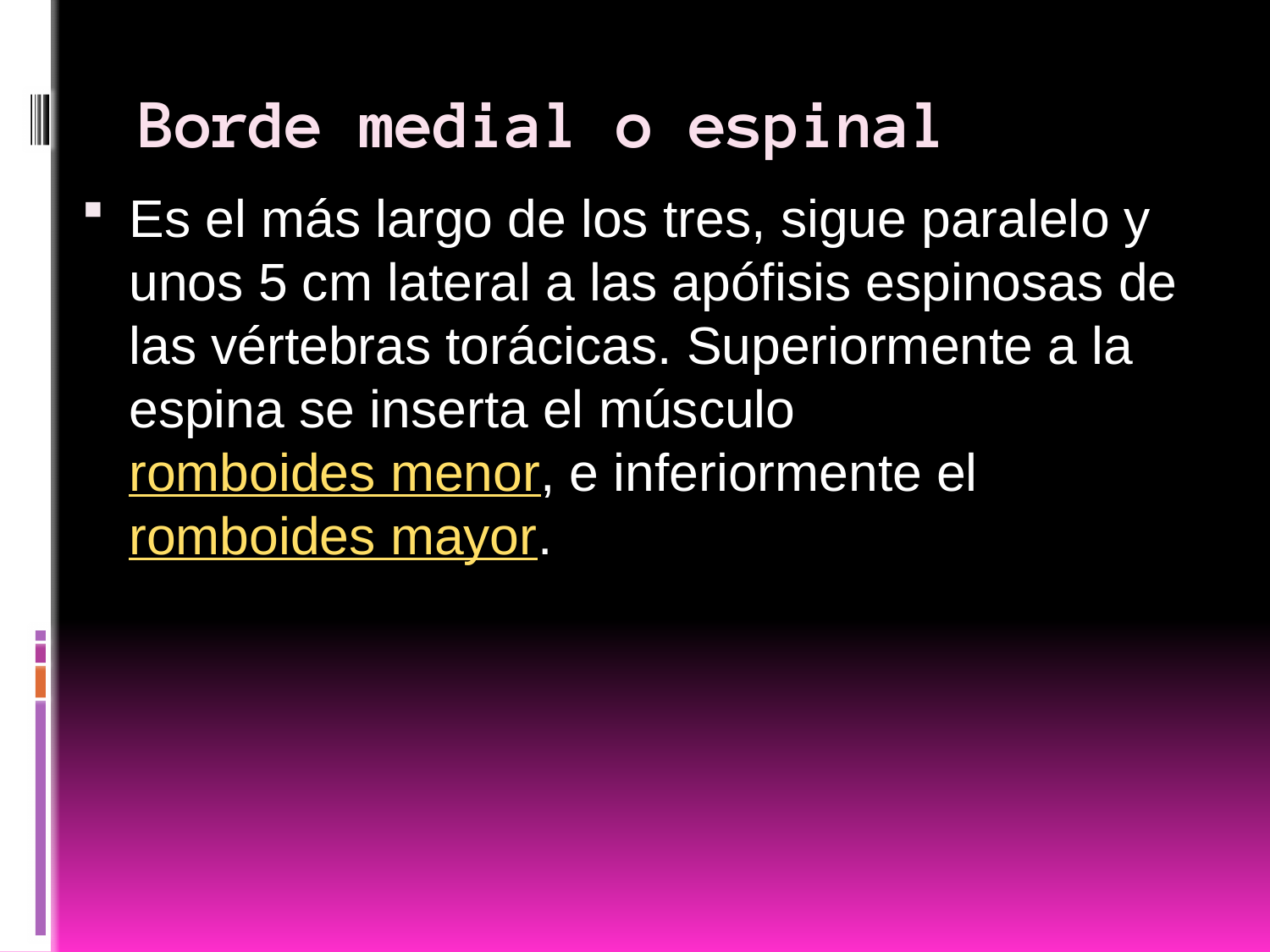

# Borde medial o espinal
Es el más largo de los tres, sigue paralelo y unos 5 cm lateral a las apófisis espinosas de las vértebras torácicas. Superiormente a la espina se inserta el músculo romboides menor, e inferiormente el romboides mayor.